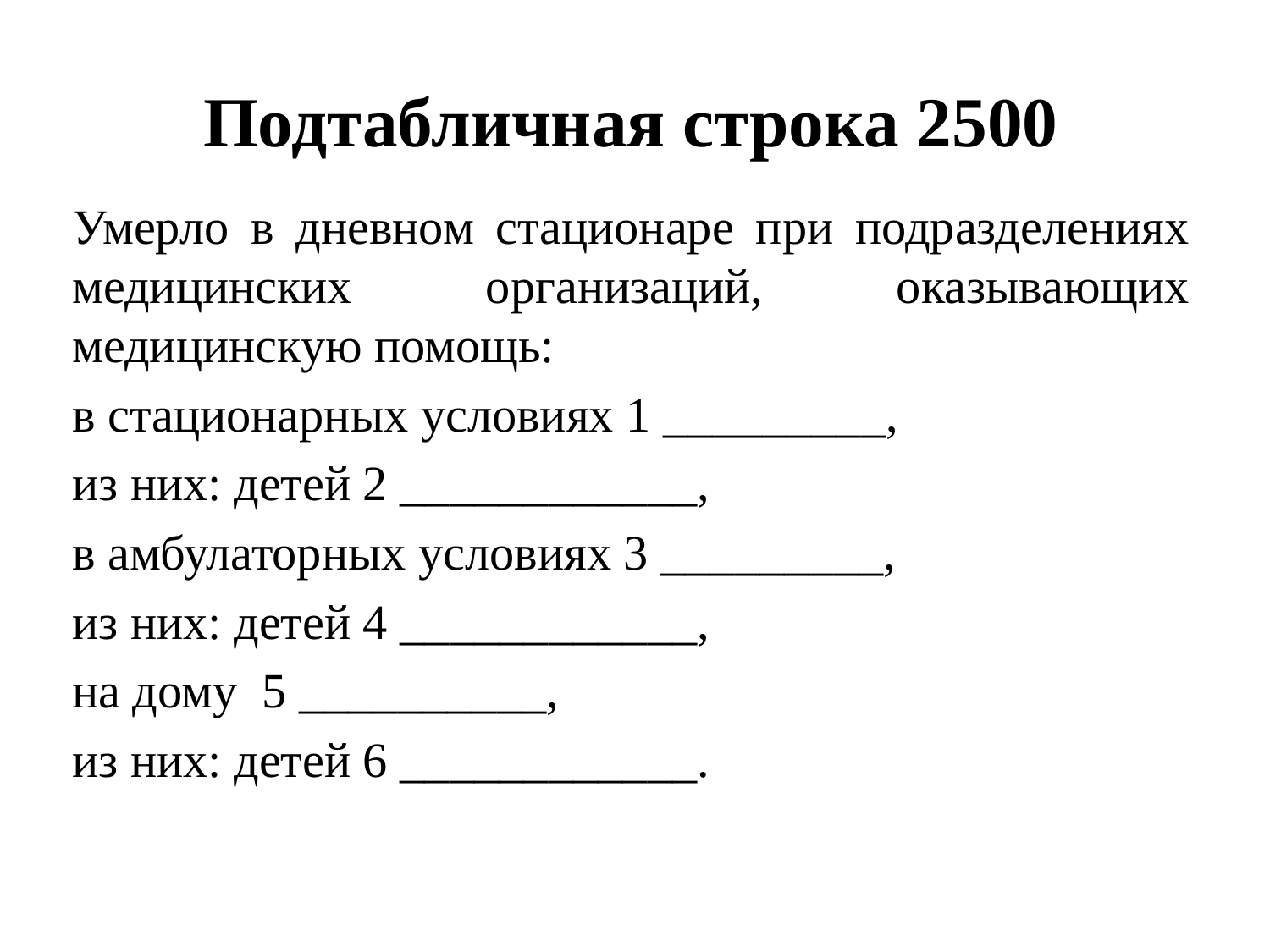

# Подтабличная строка 2500
Умерло в дневном стационаре при подразделениях медицинских организаций, оказывающих медицинскую помощь:
в стационарных условиях 1 _________,
из них: детей 2 ____________,
в амбулаторных условиях 3 _________,
из них: детей 4 ____________,
на дому  5 __________,
из них: детей 6 ____________.